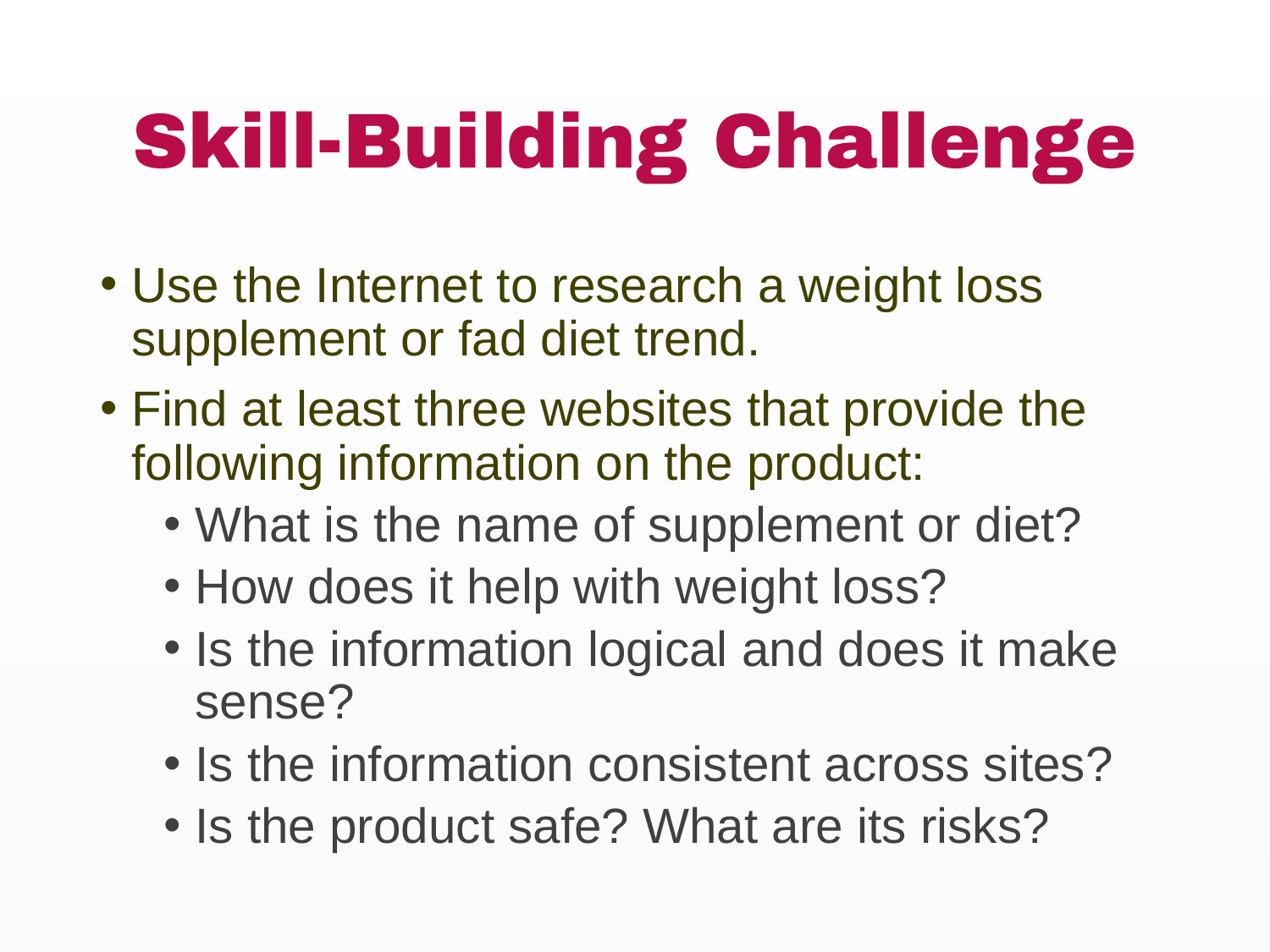

# Skill-Building Challenge
Use the Internet to research a weight loss supplement or fad diet trend.
Find at least three websites that provide the following information on the product:
What is the name of supplement or diet?
How does it help with weight loss?
Is the information logical and does it make sense?
Is the information consistent across sites?
Is the product safe? What are its risks?